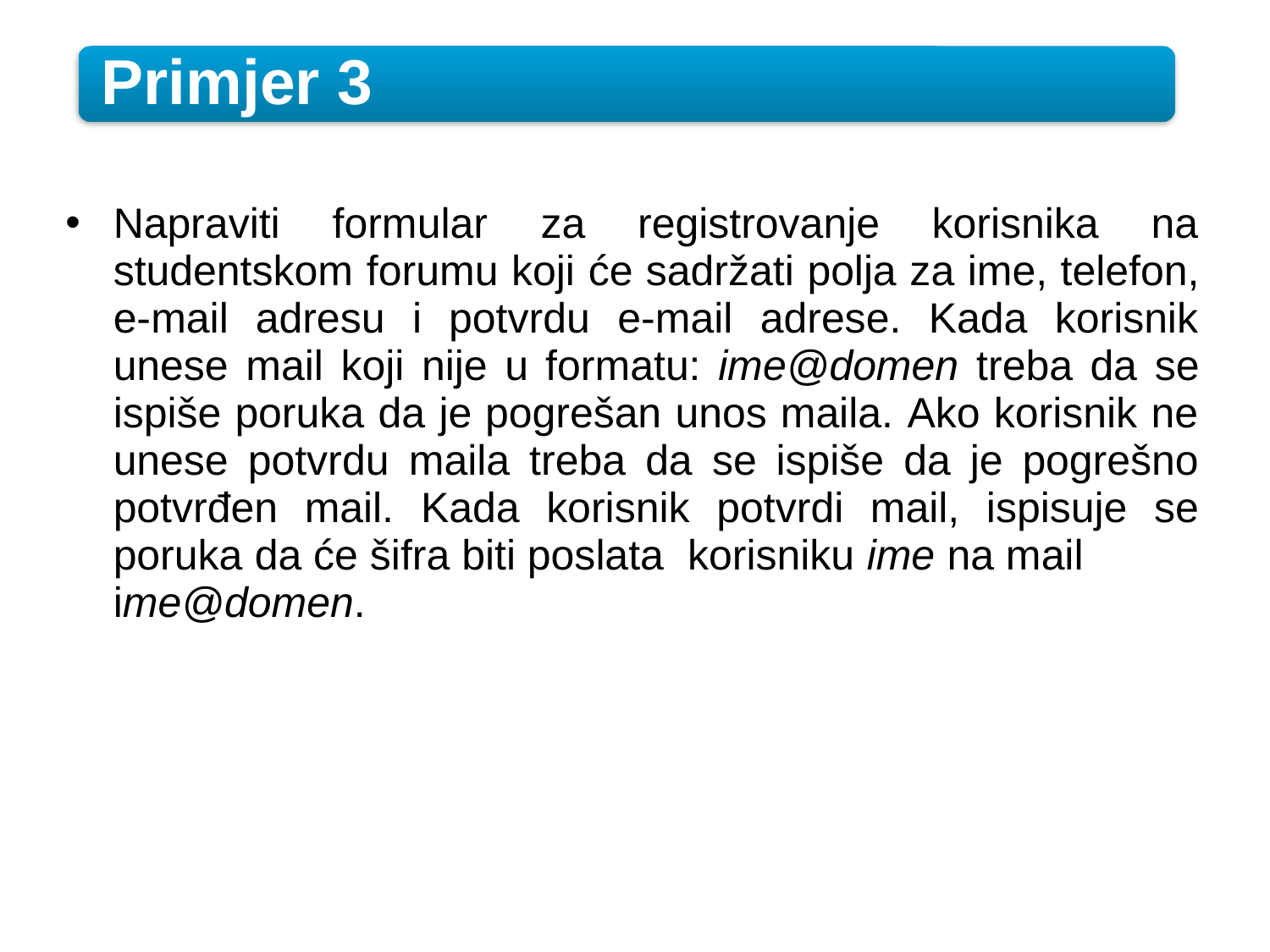

Primjer 3
Napraviti formular za registrovanje korisnika na studentskom forumu koji će sadržati polja za ime, telefon, e-mail adresu i potvrdu e-mail adrese. Kada korisnik unese mail koji nije u formatu: ime@domen treba da se ispiše poruka da je pogrešan unos maila. Ako korisnik ne unese potvrdu maila treba da se ispiše da je pogrešno potvrđen mail. Kada korisnik potvrdi mail, ispisuje se poruka da će šifra biti poslata  korisniku ime na mail ime@domen.
Rad sa znakovnim
nizovima
6